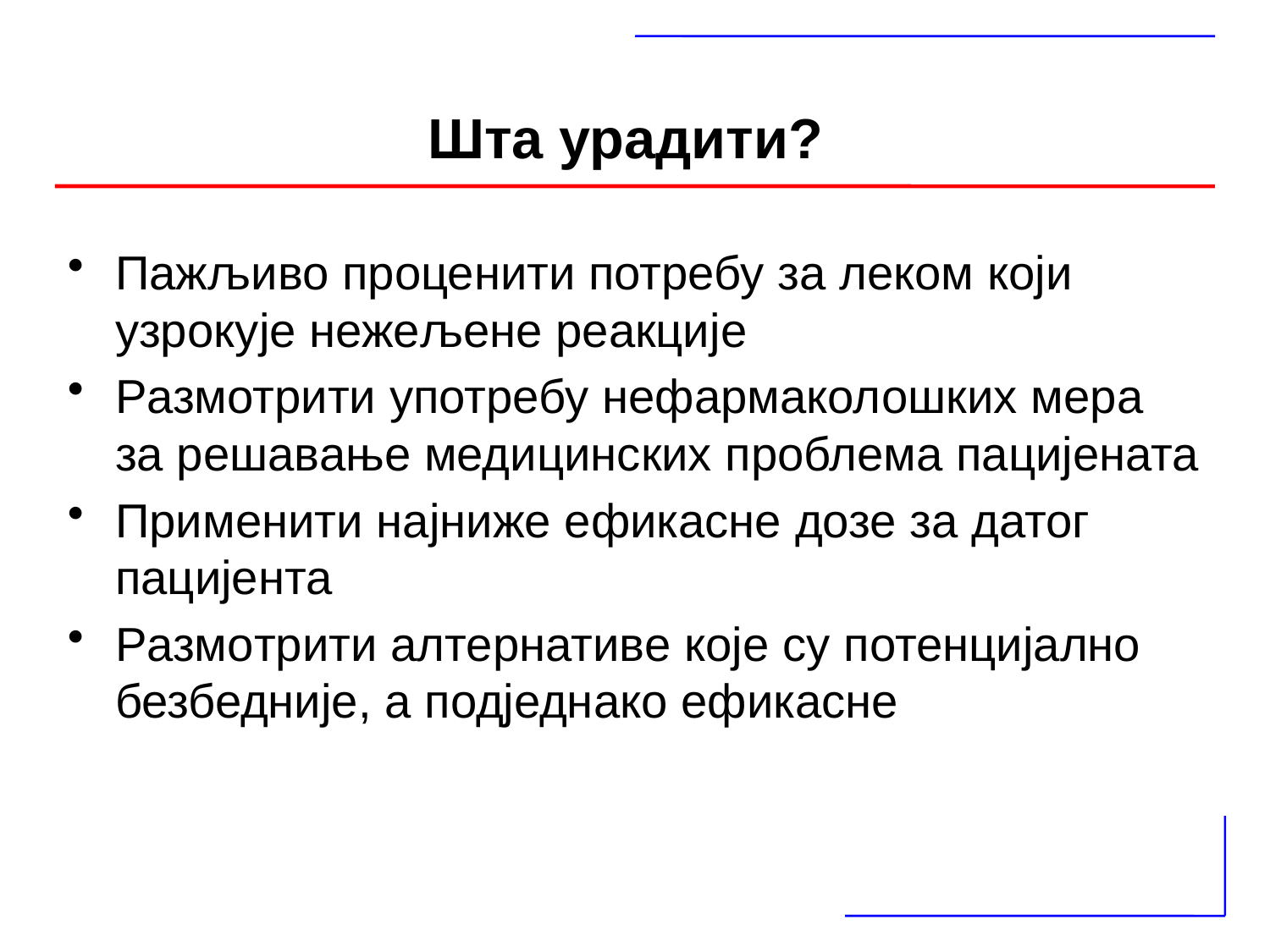

# Шта урадити?
Пажљиво проценити потребу за леком који узрокује нежељене реакције
Размотрити употребу нефармаколошких мера за решавање медицинских проблема пацијената
Применити најниже ефикасне дозе за датог пацијента
Размотрити алтернативе које су потенцијално безбедније, а подједнако ефикасне